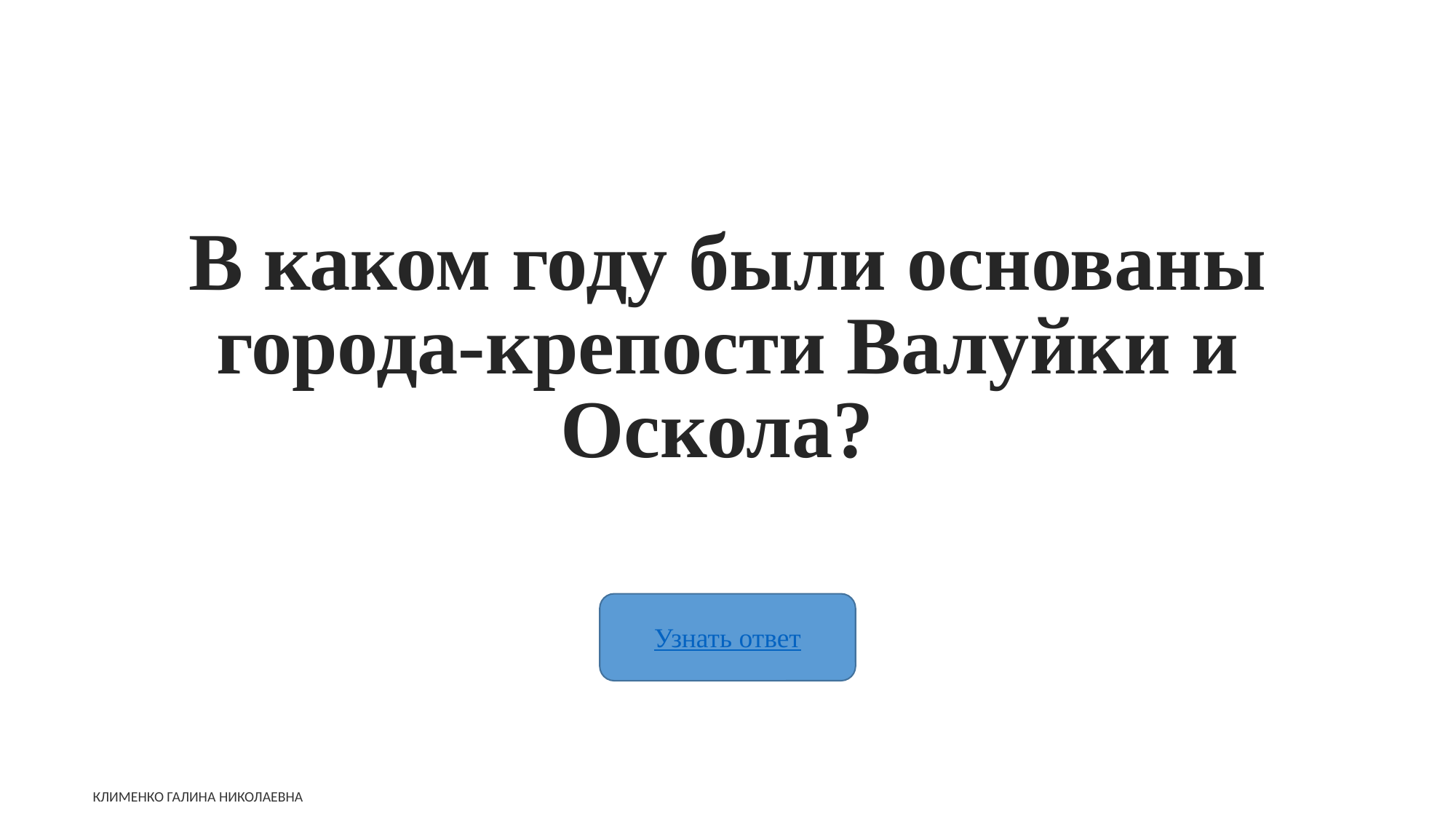

В каком году были основаны города-крепости Валуйки и Оскола?

Узнать ответ
Клименко Галина Николаевна